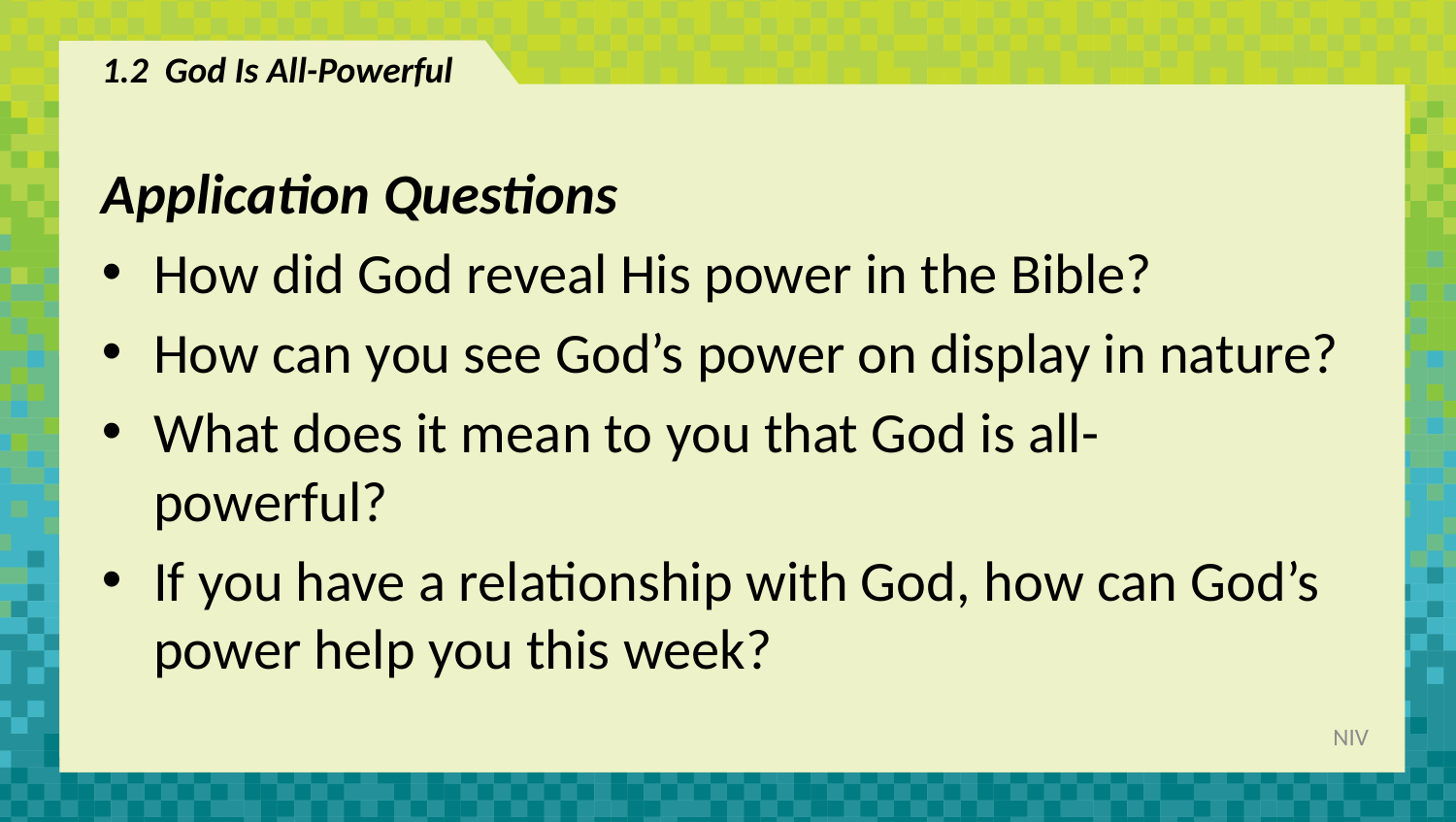

# 1.2  God Is All-Powerful
Application Questions
How did God reveal His power in the Bible?
How can you see God’s power on display in nature?
What does it mean to you that God is all- powerful?
If you have a relationship with God, how can God’s power help you this week?
NIV